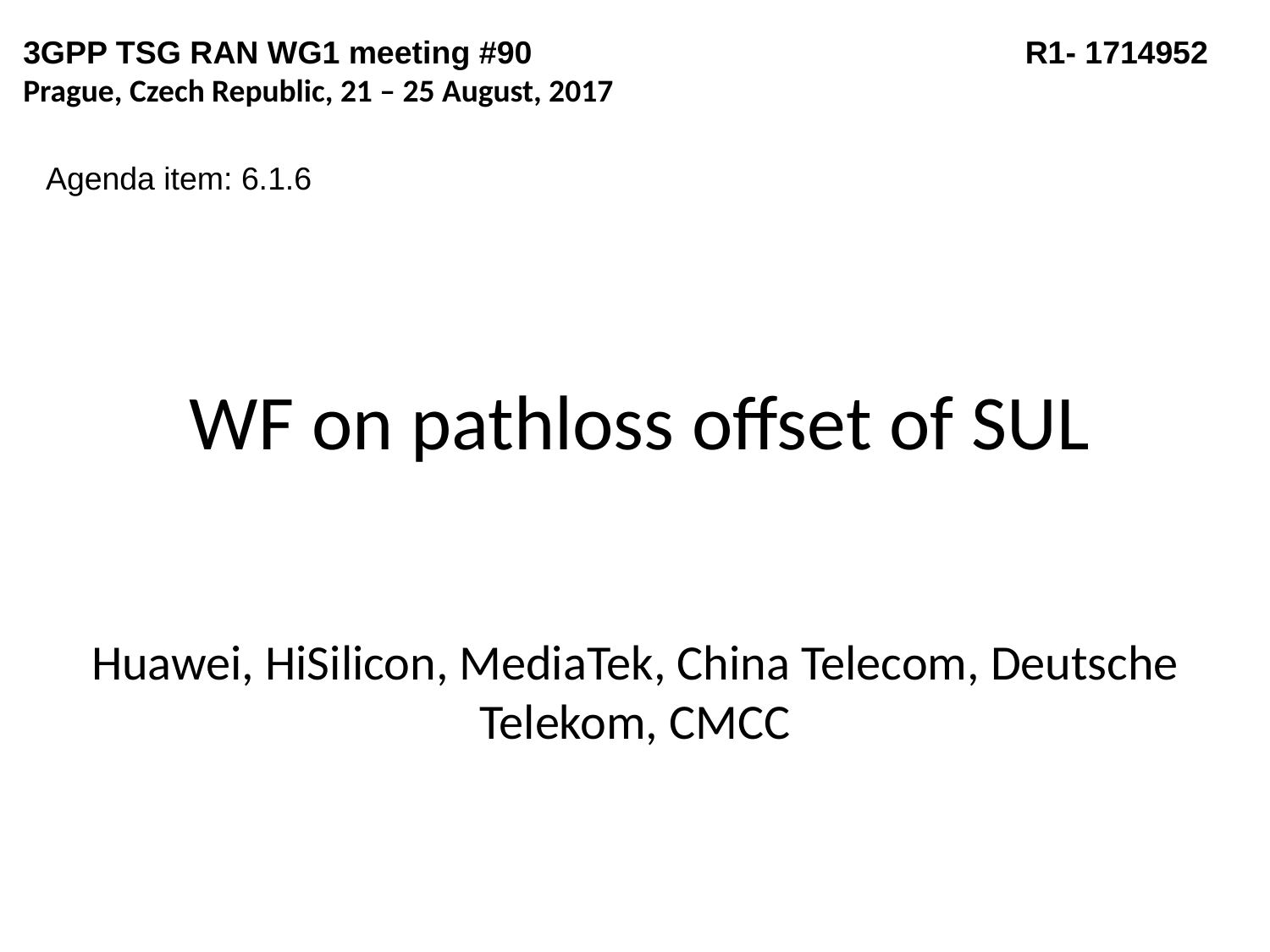

3GPP TSG RAN WG1 meeting #90		                           R1- 1714952
Prague, Czech Republic, 21 – 25 August, 2017

Agenda item: 6.1.6
# WF on pathloss offset of SUL
Huawei, HiSilicon, MediaTek, China Telecom, Deutsche Telekom, CMCC